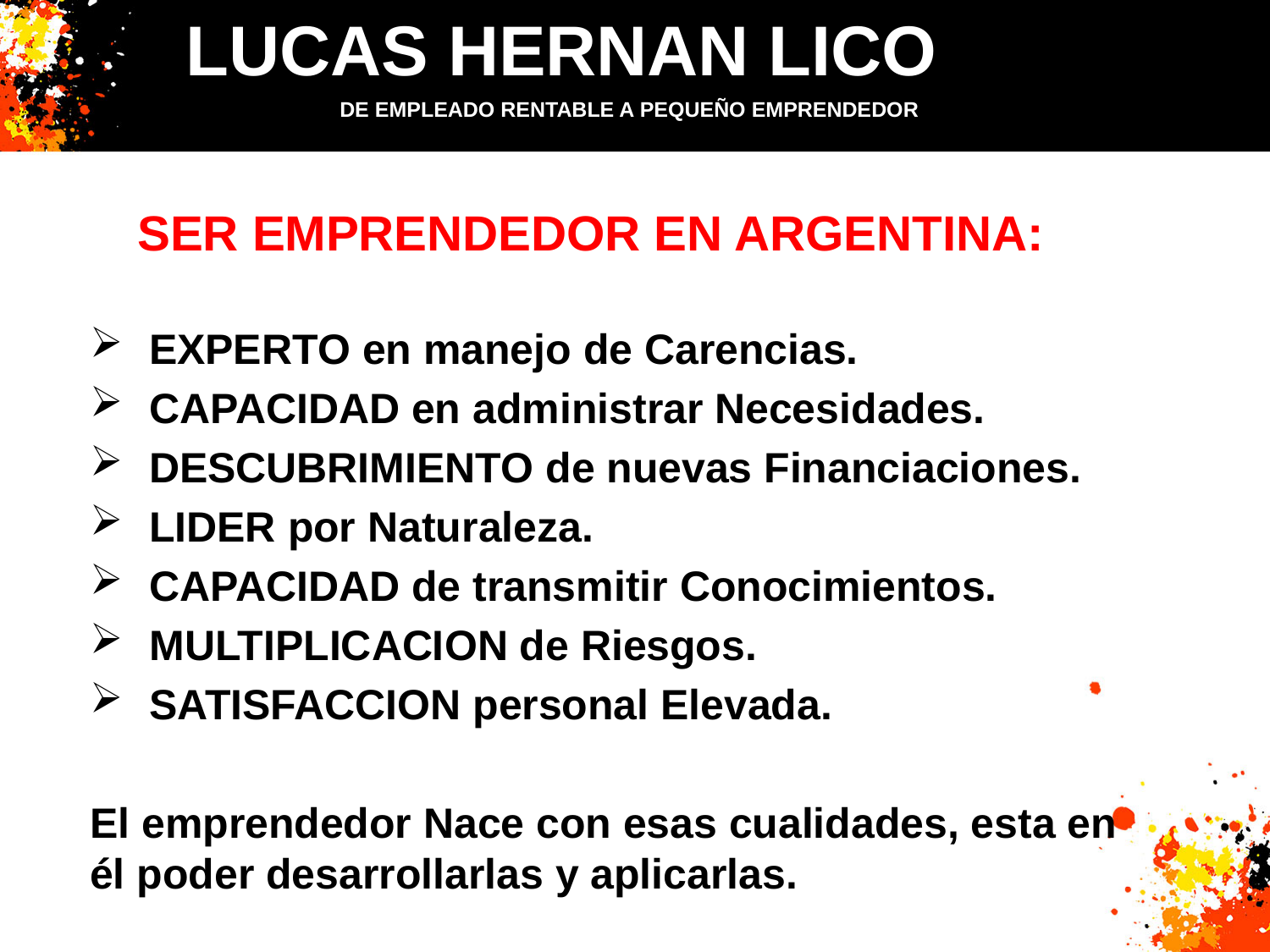

# LUCAS HERNAN LICO
DE EMPLEADO RENTABLE A PEQUEÑO EMPRENDEDOR
SER EMPRENDEDOR EN ARGENTINA:
 EXPERTO en manejo de Carencias.
 CAPACIDAD en administrar Necesidades.
 DESCUBRIMIENTO de nuevas Financiaciones.
 LIDER por Naturaleza.
 CAPACIDAD de transmitir Conocimientos.
 MULTIPLICACION de Riesgos.
 SATISFACCION personal Elevada.

El emprendedor Nace con esas cualidades, esta en él poder desarrollarlas y aplicarlas.